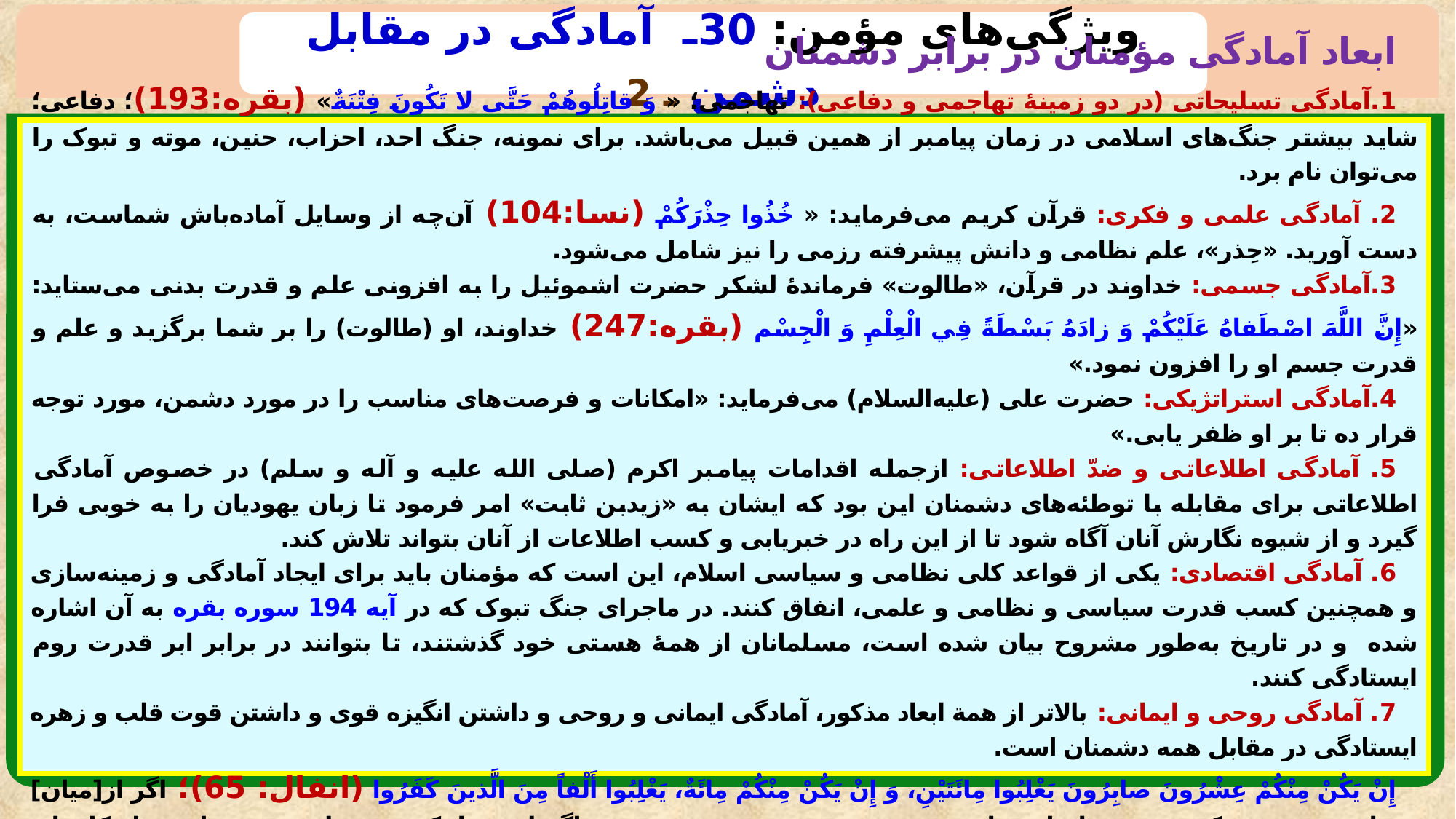

ویژگی‌های مؤمن: 30ـ  آمادگی در مقابل دشمن ـ 2

ابعاد آمادگی مؤمنان در برابر دشمنان
1.آمادگی تسلیحاتی (در دو زمینۀ تهاجمی و دفاعی): تهاجمی؛ « وَ قاتِلُوهُمْ حَتَّى لا تَكُونَ فِتْنَةٌ» (بقره:193)؛ دفاعی؛ شاید بیشتر جنگ‌های اسلامی در زمان پیامبر از همین قبیل می‌باشد. برای نمونه، جنگ احد، احزاب، حنین، موته و تبوک را می‌توان نام برد.
2. آمادگی علمی و فکری: قرآن کریم می‌فرماید: « خُذُوا حِذْرَكُمْ (نسا:104) آن‌چه از وسایل آماده‌باش شماست، به دست آورید. «حِذر»، علم نظامی و دانش پیشرفته رزمی را نیز شامل می‌شود.
3.آمادگی جسمی: خداوند در قرآن، «طالوت» فرماندۀ لشکر حضرت اشموئیل را به افزونی علم و قدرت بدنی می‌ستاید: «إِنَّ اللَّهَ اصْطَفاهُ عَلَيْكُمْ وَ زادَهُ بَسْطَةً فِي الْعِلْمِ وَ الْجِسْم (بقره:247) خداوند، او (طالوت) را بر شما برگزید و علم و قدرت جسم او را افزون نمود.»
4.آمادگی استراتژیکی: حضرت علی (علیه‌السلام) می‌فرماید: «امکانات و فرصت‌های مناسب را در مورد دشمن، مورد توجه قرار ده تا بر او ظفر یابی.»
5. آمادگی اطلاعاتی و ضدّ اطلاعاتی: ازجمله اقدامات پیامبر اکرم (صلی الله علیه و آله و سلم) در خصوص آمادگی اطلاعاتی برای مقابله با توطئه‌های دشمنان این بود که ایشان به «زیدبن ثابت» امر فرمود تا زبان یهودیان را به خوبی فرا گیرد و از شیوه نگارش آنان آگاه شود تا از این راه در خبریابی و کسب اطلاعات از آنان بتواند تلاش کند.
6. آمادگی اقتصادی: یکی از قواعد کلی نظامی و سیاسی اسلام، این است که مؤمنان باید برای ایجاد آمادگی و زمینه‌سازی و همچنین کسب قدرت سیاسی و نظامی و علمی، انفاق کنند. در ماجرای جنگ تبوک که در آیه 194 سوره بقره به آن اشاره شده  و در تاریخ به‌طور مشروح بیان شده است، مسلمانان از همۀ هستی خود گذشتند، تا بتوانند در برابر ابر قدرت روم ایستادگی کنند.
7. آمادگی روحی و ایمانی: بالاتر از همة ابعاد مذکور، آمادگی ایمانی و روحی و داشتن انگیزه قوی و داشتن قوت قلب و زهره ایستادگی در مقابل همه دشمنان است.
إِنْ يَكُنْ مِنْكُمْ عِشْرُونَ صابِرُونَ يَغْلِبُوا مِائَتَيْنِ، وَ إِنْ يَكُنْ مِنْكُمْ مِائَةٌ، يَغْلِبُوا أَلْفاً مِنَ الَّذينَ كَفَرُوا (انفال: 65)؛ اگر از[ميان‏] شما بيست تن متکی به صبر ایمانی باشند بر دويست تن چيره مى‏شوند، و اگر از شما يكصد تن باشند بر هزار تن از كافران پيروز مى‏گردند»